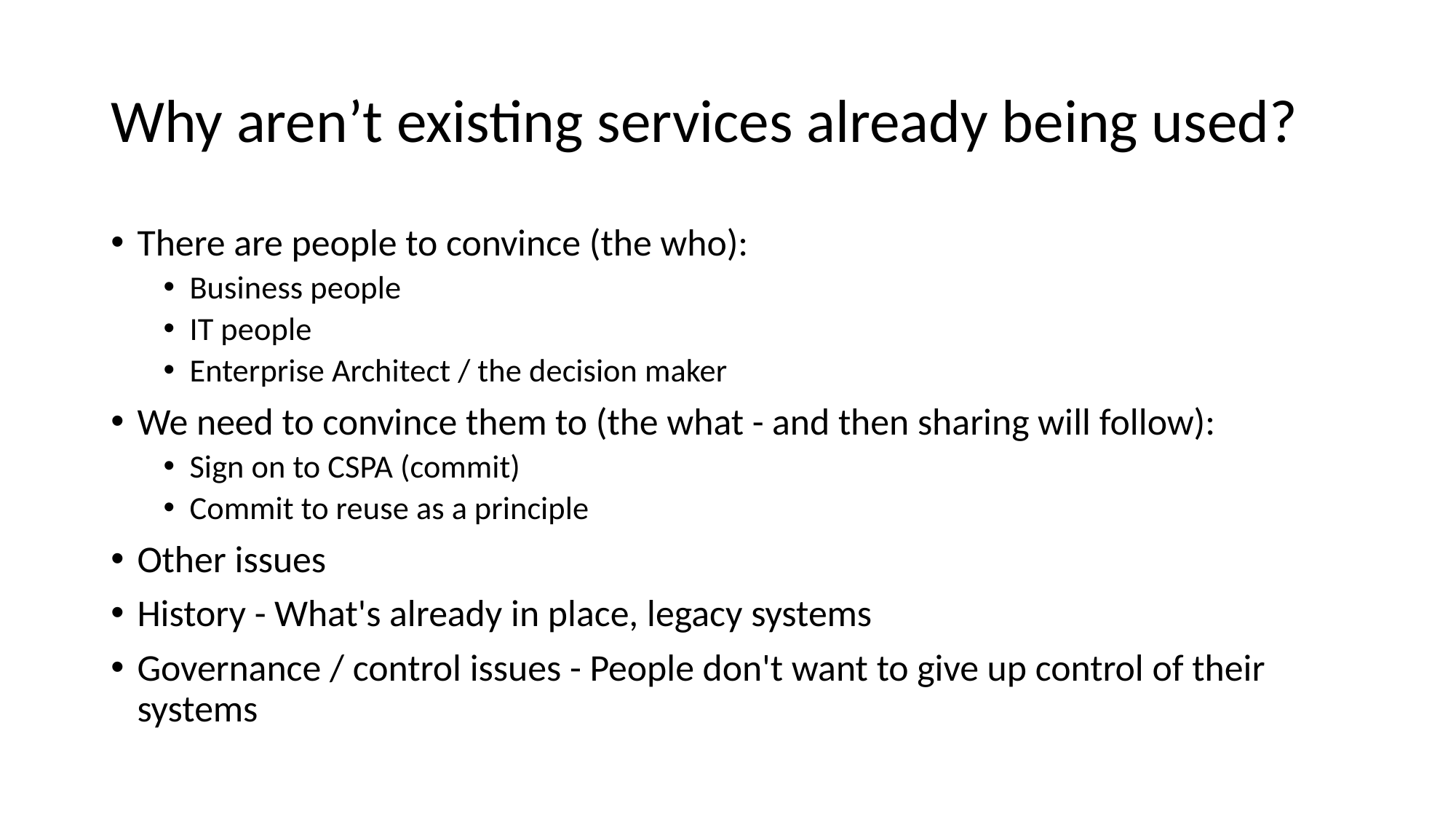

# Why aren’t existing services already being used?
There are people to convince (the who):
Business people
IT people
Enterprise Architect / the decision maker
We need to convince them to (the what - and then sharing will follow):
Sign on to CSPA (commit)
Commit to reuse as a principle
Other issues
History - What's already in place, legacy systems
Governance / control issues - People don't want to give up control of their systems